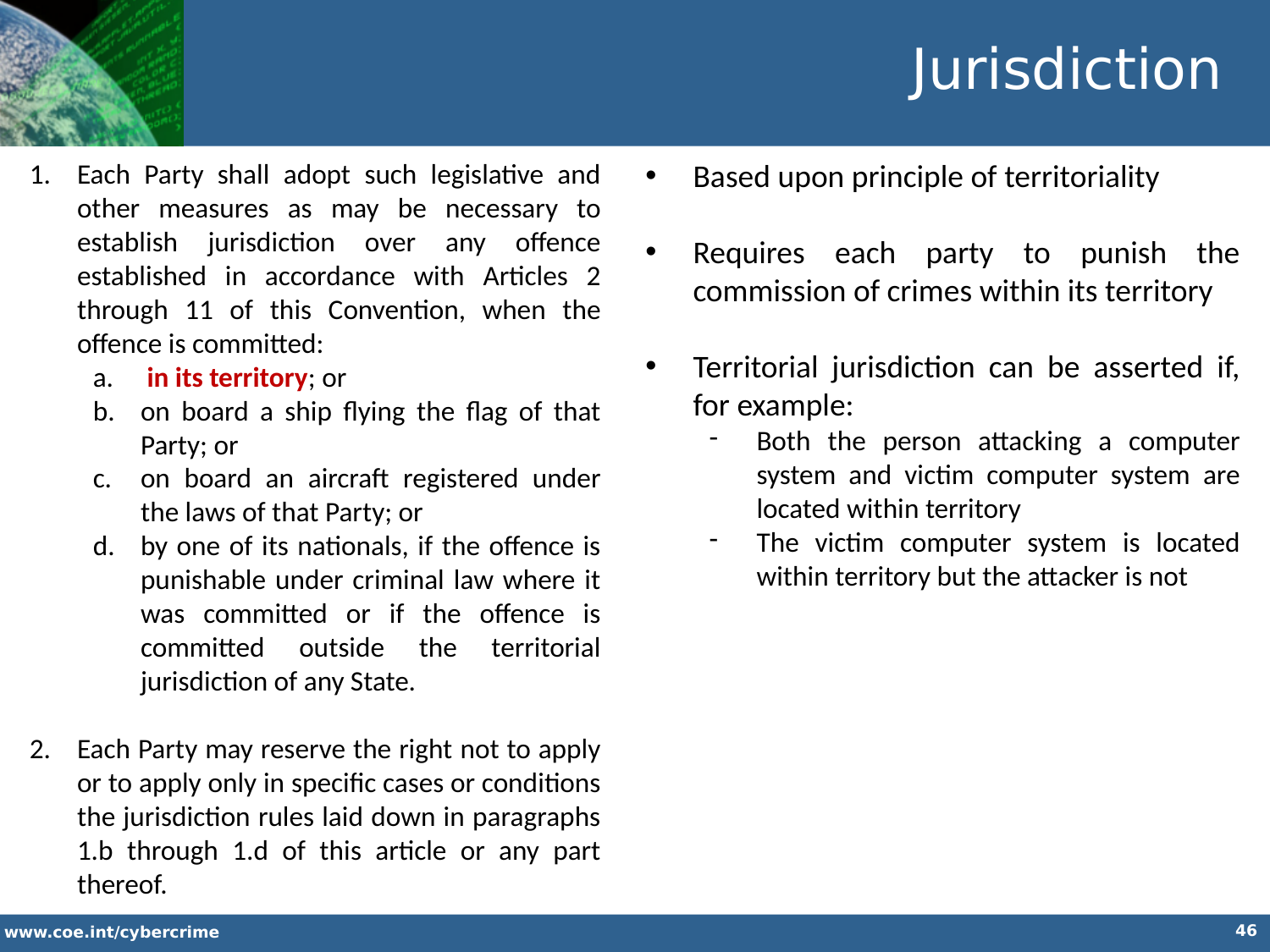

Jurisdiction
Each Party shall adopt such legislative and other measures as may be necessary to establish jurisdiction over any offence established in accordance with Articles 2 through 11 of this Convention, when the offence is committed:
 in its territory; or
on board a ship flying the flag of that Party; or
on board an aircraft registered under the laws of that Party; or
by one of its nationals, if the offence is punishable under criminal law where it was committed or if the offence is committed outside the territorial jurisdiction of any State.

Each Party may reserve the right not to apply or to apply only in specific cases or conditions the jurisdiction rules laid down in paragraphs 1.b through 1.d of this article or any part thereof.
Based upon principle of territoriality

Requires each party to punish the commission of crimes within its territory

Territorial jurisdiction can be asserted if, for example:
Both the person attacking a computer system and victim computer system are located within territory
The victim computer system is located within territory but the attacker is not